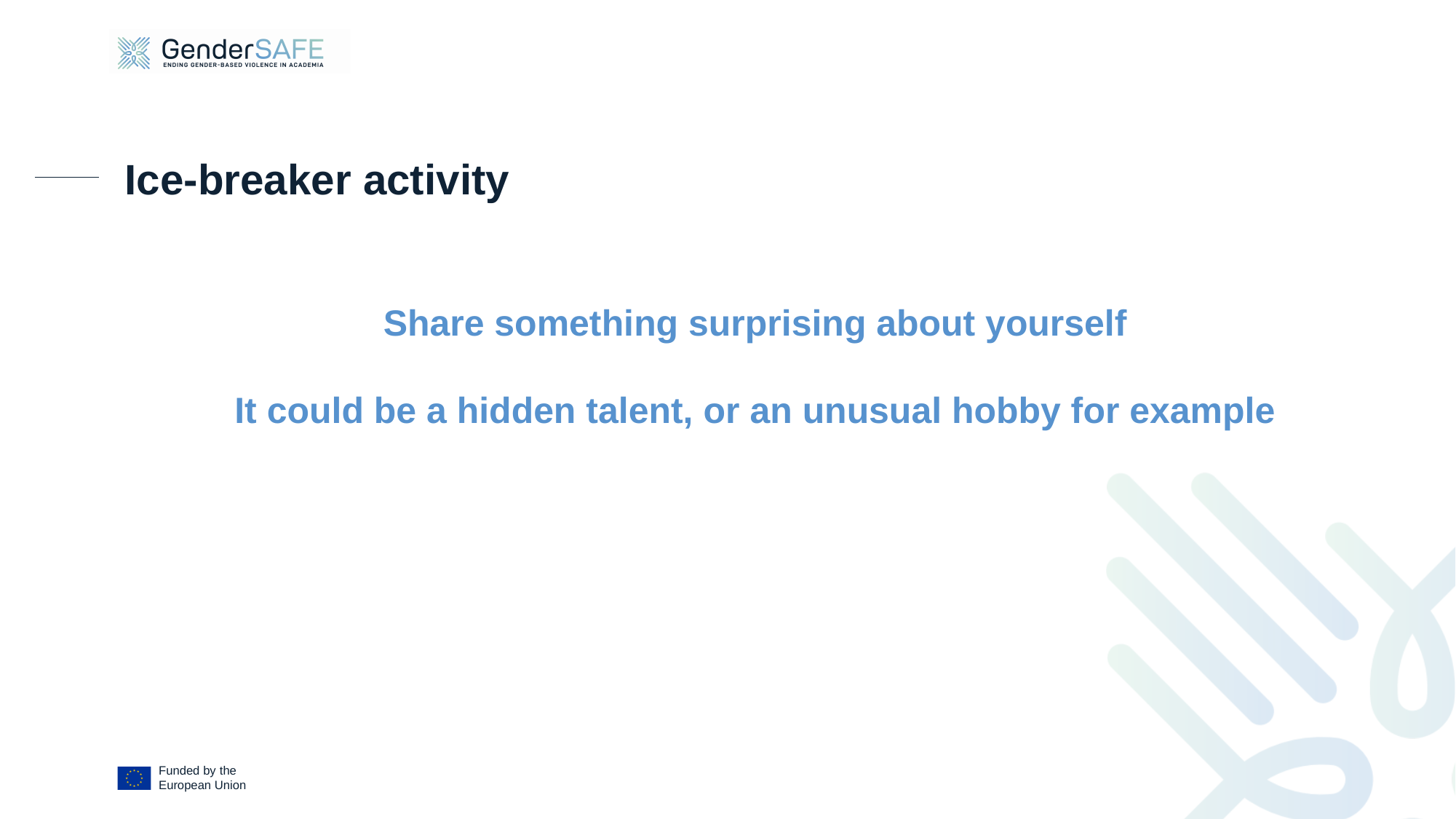

# Ice-breaker activity
Share something surprising about yourself

It could be a hidden talent, or an unusual hobby for example

​